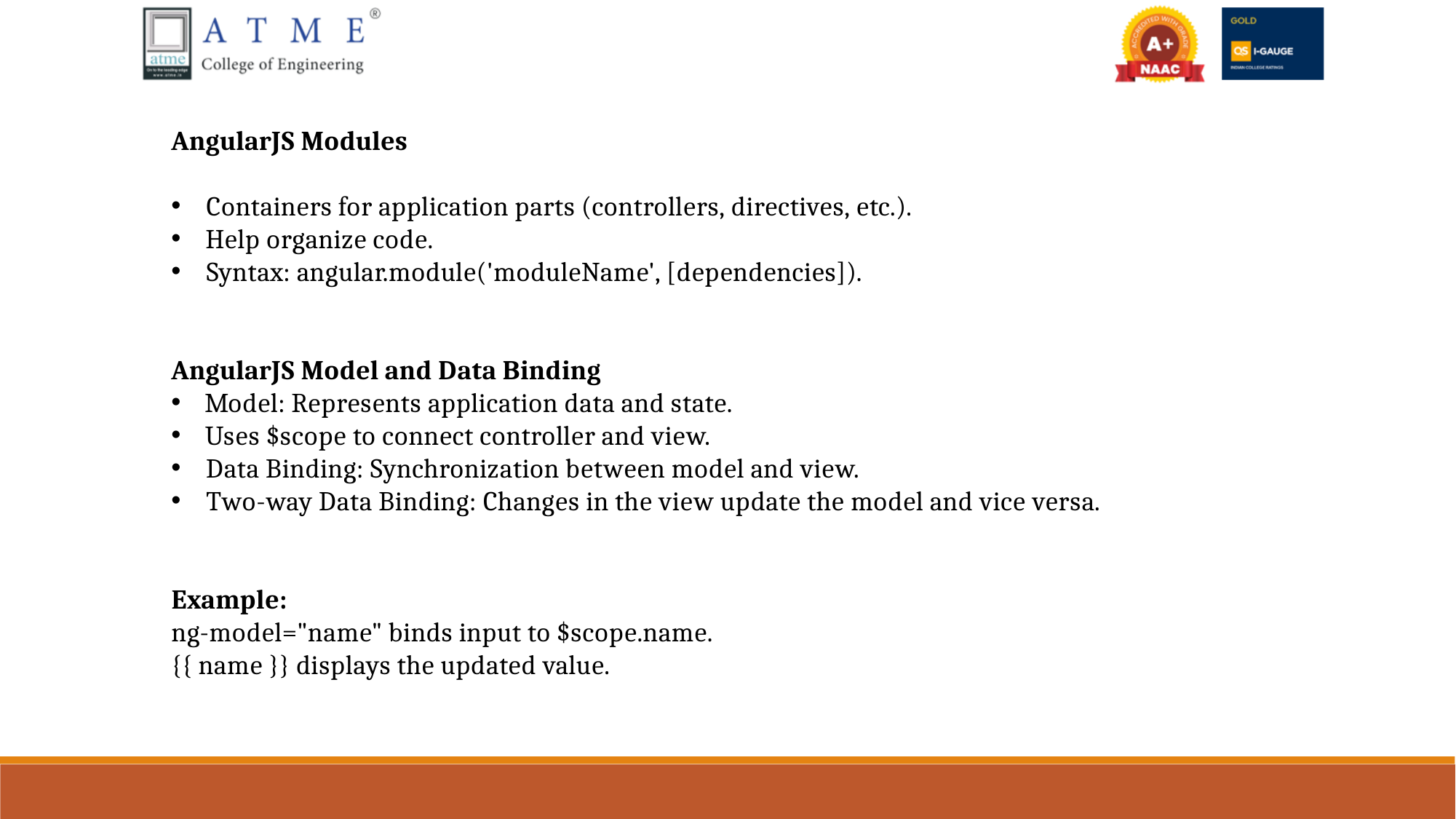

AngularJS Modules

Containers for application parts (controllers, directives, etc.).
Help organize code.
Syntax: angular.module('moduleName', [dependencies]).

AngularJS Model and Data Binding
Model: Represents application data and state.
Uses $scope to connect controller and view.
Data Binding: Synchronization between model and view.
Two-way Data Binding: Changes in the view update the model and vice versa.

Example:
ng-model="name" binds input to $scope.name.
{{ name }} displays the updated value.